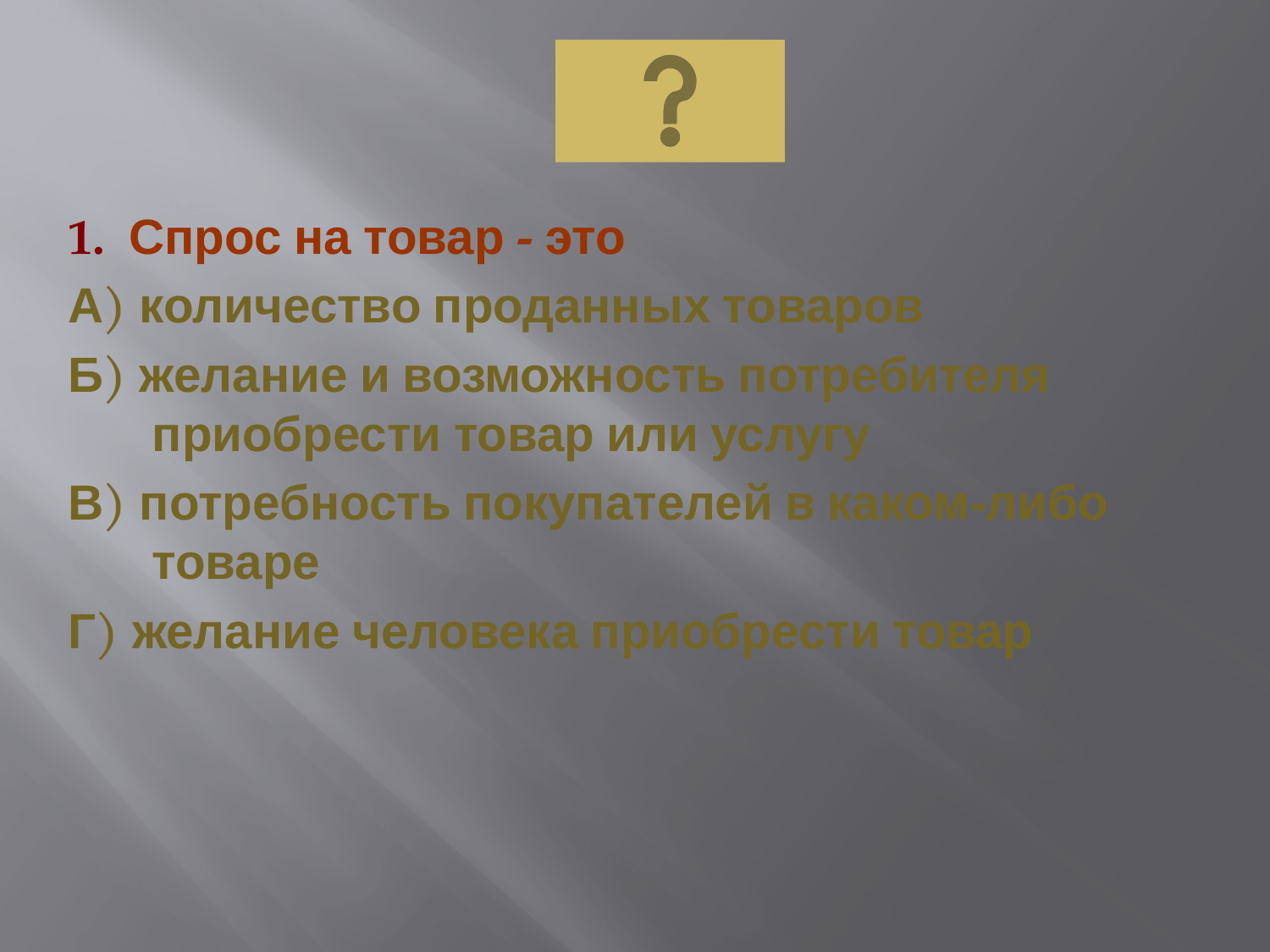

1.  Спрос на товар - это
А) количество проданных товаров
Б) желание и возможность потребителя приобрести товар или услугу
В) потребность покупателей в каком-либо товаре
Г) желание человека приобрести товар